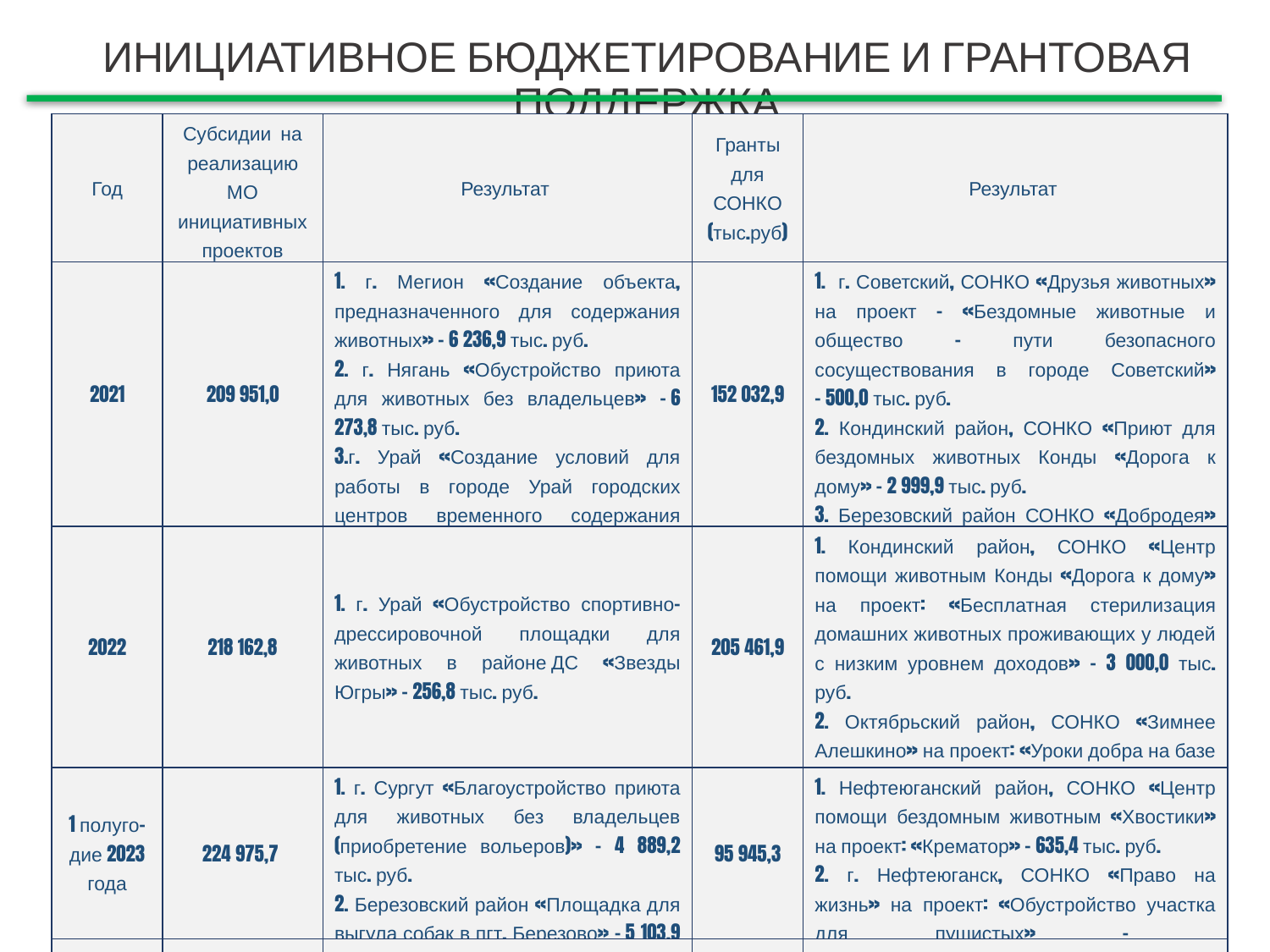

ИНИЦИАТИВНОЕ БЮДЖЕТИРОВАНИЕ И ГРАНТОВАЯ ПОДДЕРЖКА

| Год | Субсидии  на реализацию МО инициативных проектов (тыс. руб.) | Результат | Гранты для СОНКО (тыс.руб) | Результат |
| --- | --- | --- | --- | --- |
| 2021 | 209 951,0 | 1. г. Мегион «Создание объекта, предназначенного для содержания животных» – 6 236,9 тыс. руб. 2. г. Нягань «Обустройство приюта для животных без владельцев» – 6 273,8 тыс. руб. 3.г. Урай «Создание условий для работы в городе Урай городских центров временного содержания бездомных собак и кошек» – 1 390,5 тыс. руб. | 152 032,9 | 1. г. Советский, СОНКО «Друзья животных» на проект - «Бездомные животные и общество - пути безопасного сосуществования в городе Советский» – 500,0 тыс. руб. 2. Кондинский район, СОНКО «Приют для бездомных животных Конды «Дорога к дому» – 2 999,9 тыс. руб. 3. Березовский район СОНКО «Добродея» на проект «Лапа на счастье» – 390,9 тыс. руб. |
| 2022 | 218 162,8 | 1. г. Урай «Обустройство спортивно-дрессировочной площадки для животных в районе ДС «Звезды Югры» – 256,8 тыс. руб. | 205 461,9 | 1. Кондинский район, СОНКО «Центр помощи животным Конды «Дорога к дому» на проект: «Бесплатная стерилизация домашних животных проживающих у людей с низким уровнем доходов» – 3 000,0 тыс. руб. 2. Октябрьский район, СОНКО «Зимнее Алешкино» на проект: «Уроки добра на базе передержки для бездомных животных «Лохматый дом» – 999,0 тыс. руб. |
| 1 полуго-дие 2023 года | 224 975,7 | 1. г. Сургут «Благоустройство приюта для животных без владельцев (приобретение вольеров)» – 4 889,2 тыс. руб. 2. Березовский район «Площадка для выгула собак в пгт. Березово» – 5 103,9 тыс. руб. | 95 945,3 | 1. Нефтеюганский район, СОНКО «Центр помощи бездомным животным «Хвостики» на проект: «Крематор» – 635,4 тыс. руб. 2. г. Нефтеюганск, СОНКО «Право на жизнь» на проект: «Обустройство участка для пушистых» - 1 475,7 тыс. руб. |
| 2024 (план) | 225 000,0 | - | 226 300 | - |